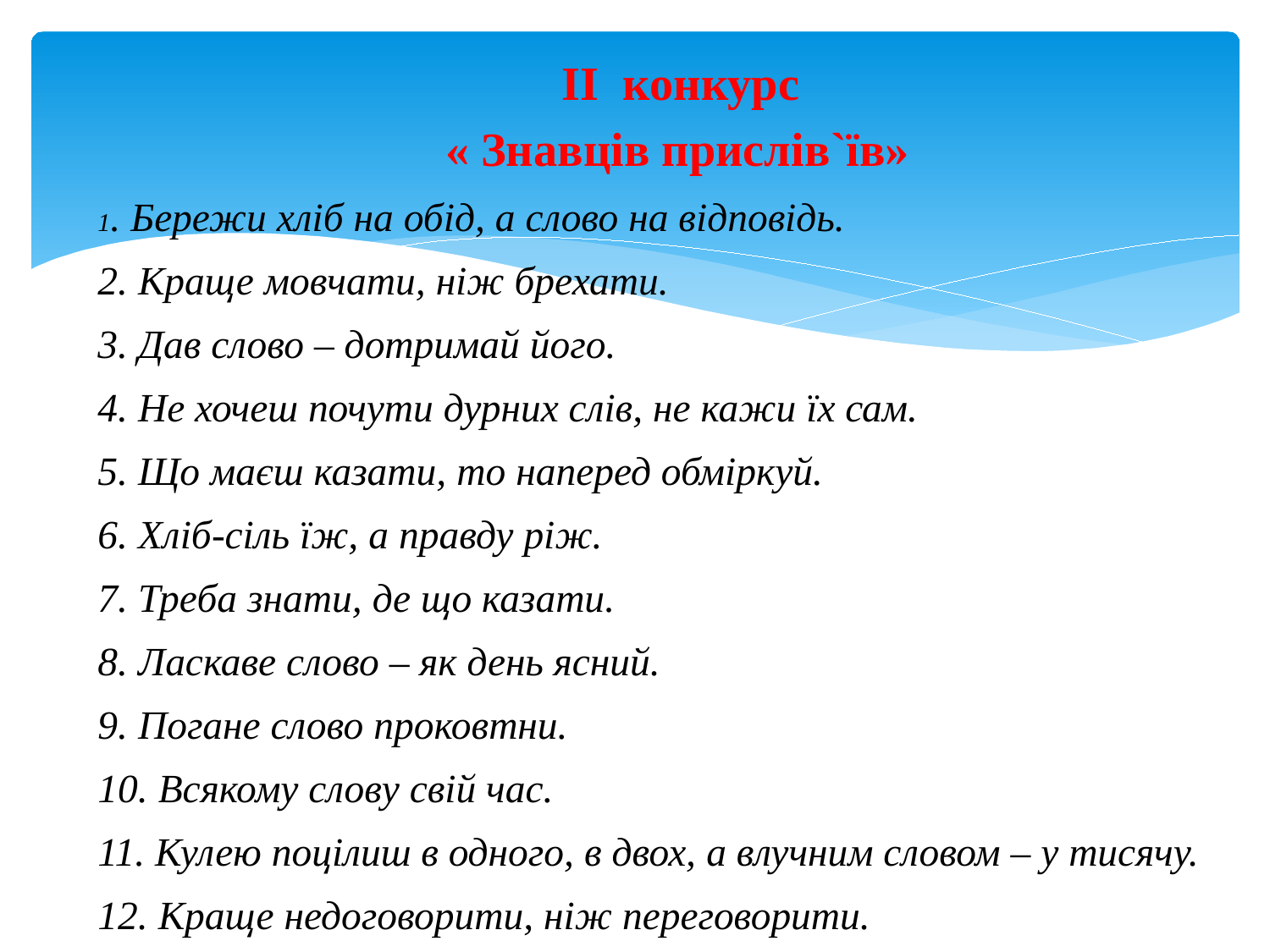

#
 II  конкурс
« Знавців прислів`їв»
1. Бережи хліб на обід, а слово на відповідь.
2. Краще мовчати, ніж брехати.
3. Дав слово – дотримай його.
4. Не хочеш почути дурних слів, не кажи їх сам.
5. Що маєш казати, то наперед обміркуй.
6. Хліб-сіль їж, а правду ріж.
7. Треба знати, де що казати.
8. Ласкаве слово – як день ясний.
9. Погане слово проковтни.
10. Всякому слову свій час.
11. Кулею поцілиш в одного, в двох, а влучним словом – у тисячу.
12. Краще недоговорити, ніж переговорити.